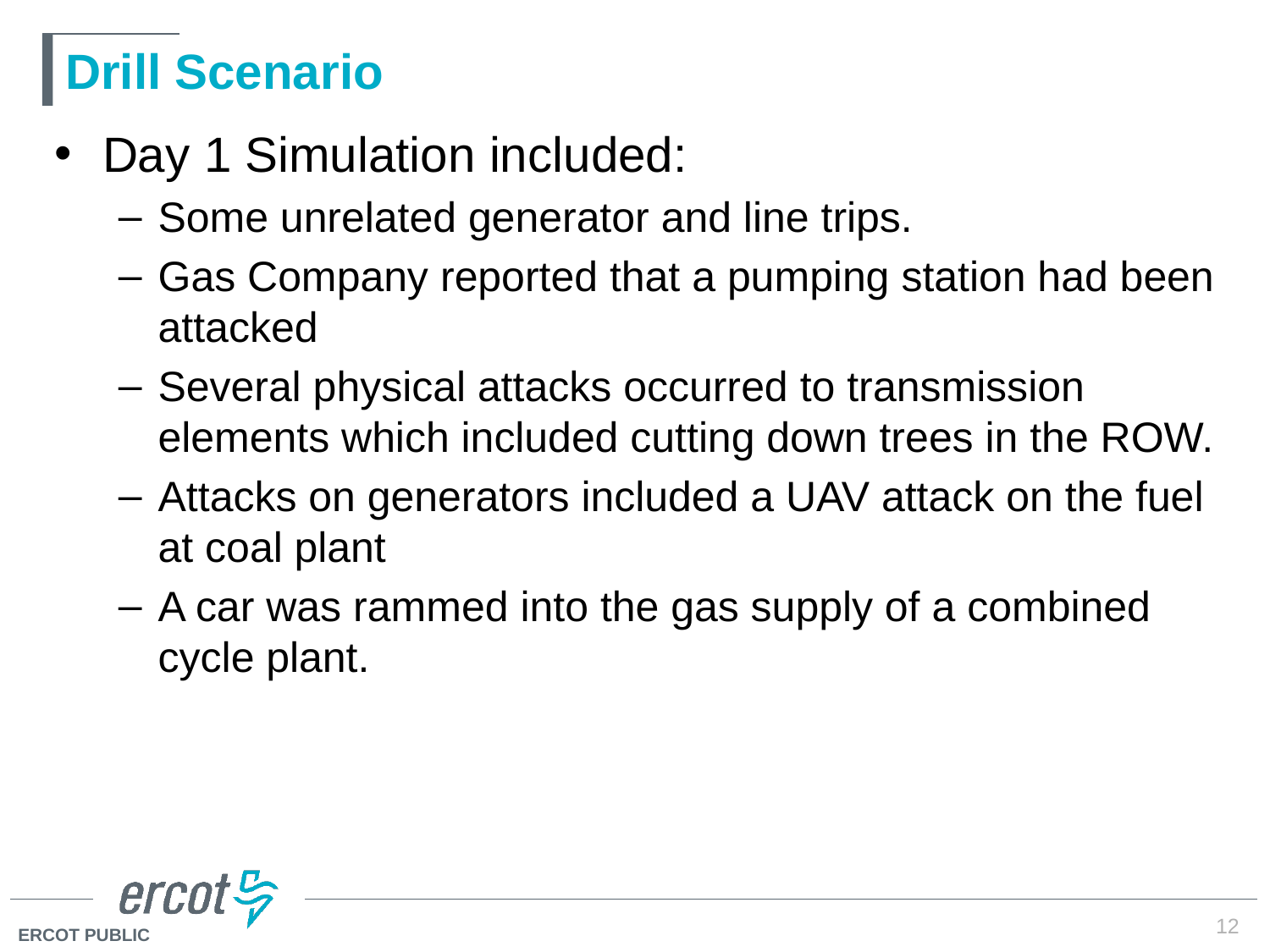

# Drill Scenario
Day 1 Simulation included:
Some unrelated generator and line trips.
Gas Company reported that a pumping station had been attacked
Several physical attacks occurred to transmission elements which included cutting down trees in the ROW.
Attacks on generators included a UAV attack on the fuel at coal plant
A car was rammed into the gas supply of a combined cycle plant.
12